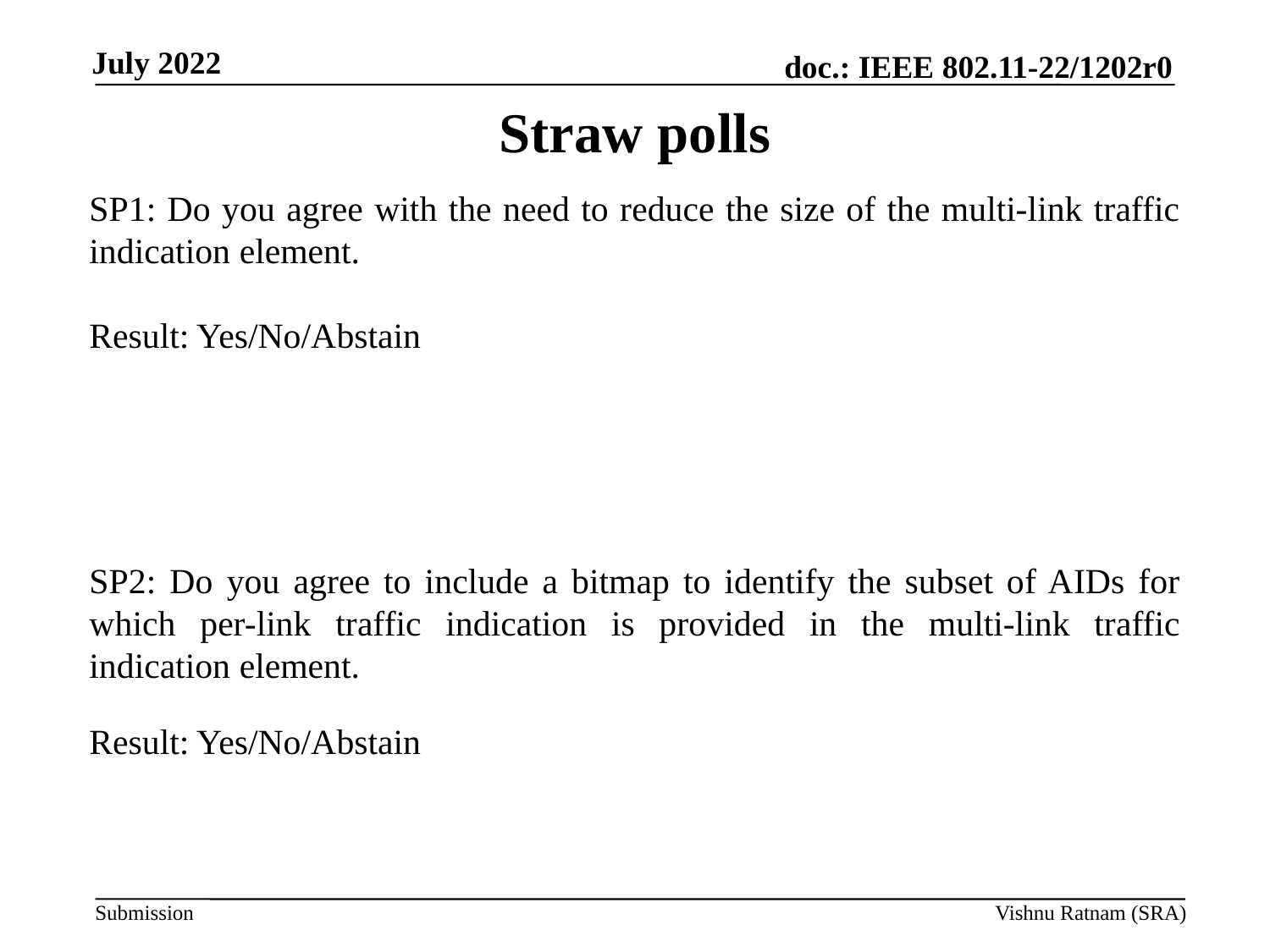

# Straw polls
SP1: Do you agree with the need to reduce the size of the multi-link traffic indication element.

Result: Yes/No/Abstain

SP2: Do you agree to include a bitmap to identify the subset of AIDs for which per-link traffic indication is provided in the multi-link traffic indication element.

Result: Yes/No/Abstain

Vishnu Ratnam (SRA)